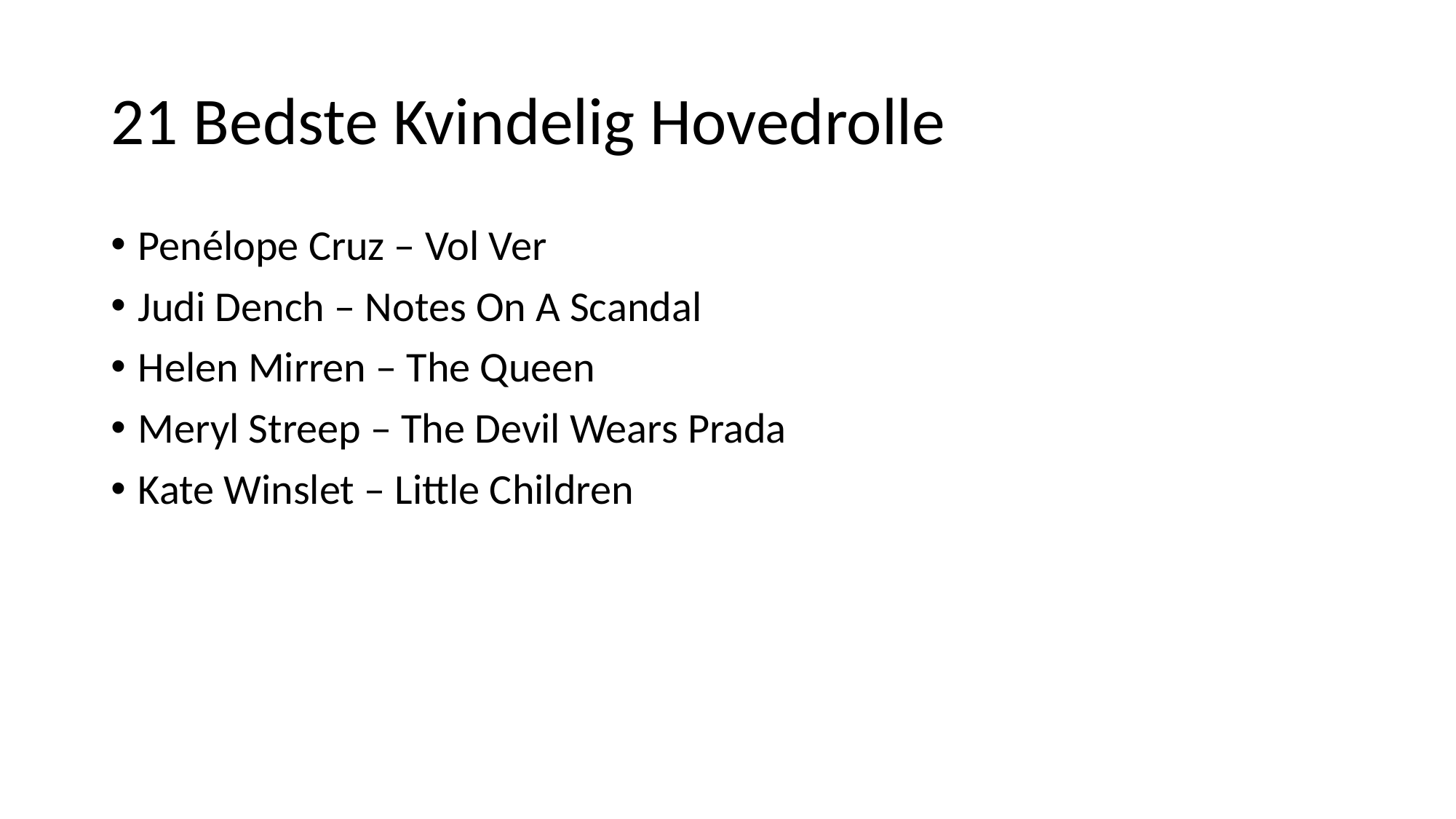

# 21 Bedste Kvindelig Hovedrolle
Penélope Cruz – Vol Ver
Judi Dench – Notes On A Scandal
Helen Mirren – The Queen
Meryl Streep – The Devil Wears Prada
Kate Winslet – Little Children